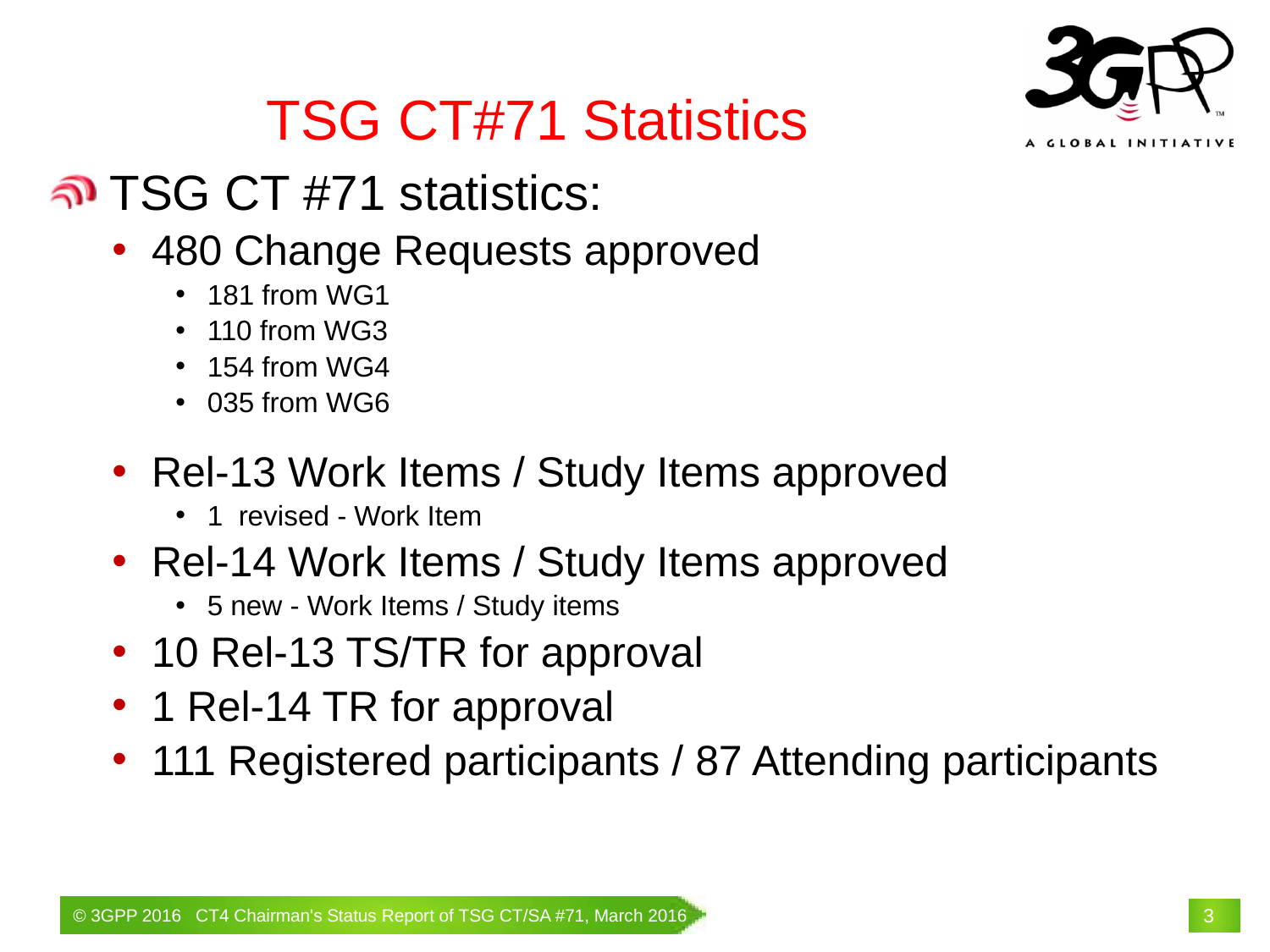

TSG CT#71 Statistics
 TSG CT #71 statistics:
480 Change Requests approved
181 from WG1
110 from WG3
154 from WG4
035 from WG6
Rel-13 Work Items / Study Items approved
1  revised - Work Item
Rel-14 Work Items / Study Items approved
5 new - Work Items / Study items
10 Rel-13 TS/TR for approval
1 Rel-14 TR for approval
111 Registered participants / 87 Attending participants